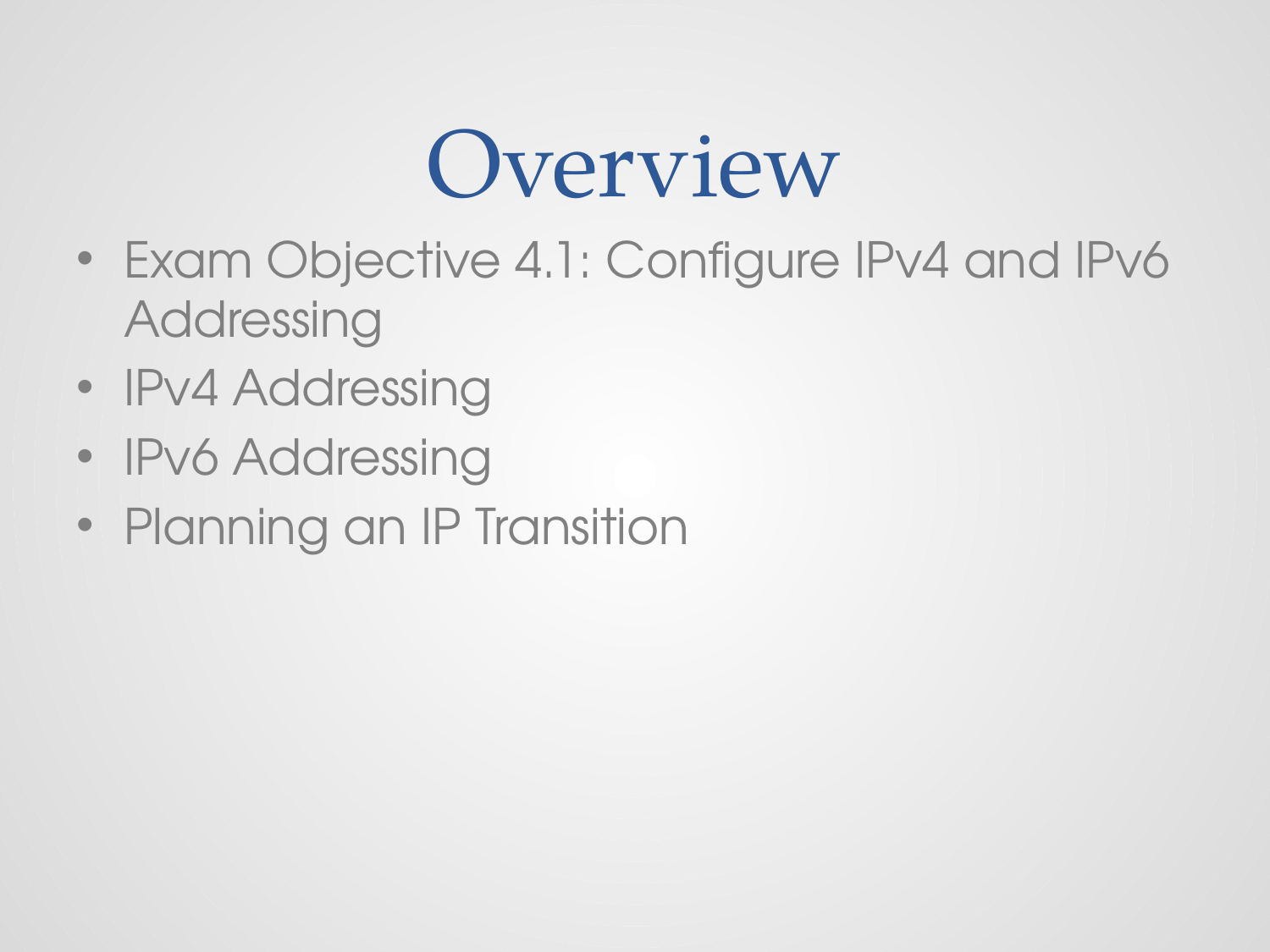

# Overview
Exam Objective 4.1: Configure IPv4 and IPv6 Addressing
IPv4 Addressing
IPv6 Addressing
Planning an IP Transition
© 2013 John Wiley & Sons, Inc.
2